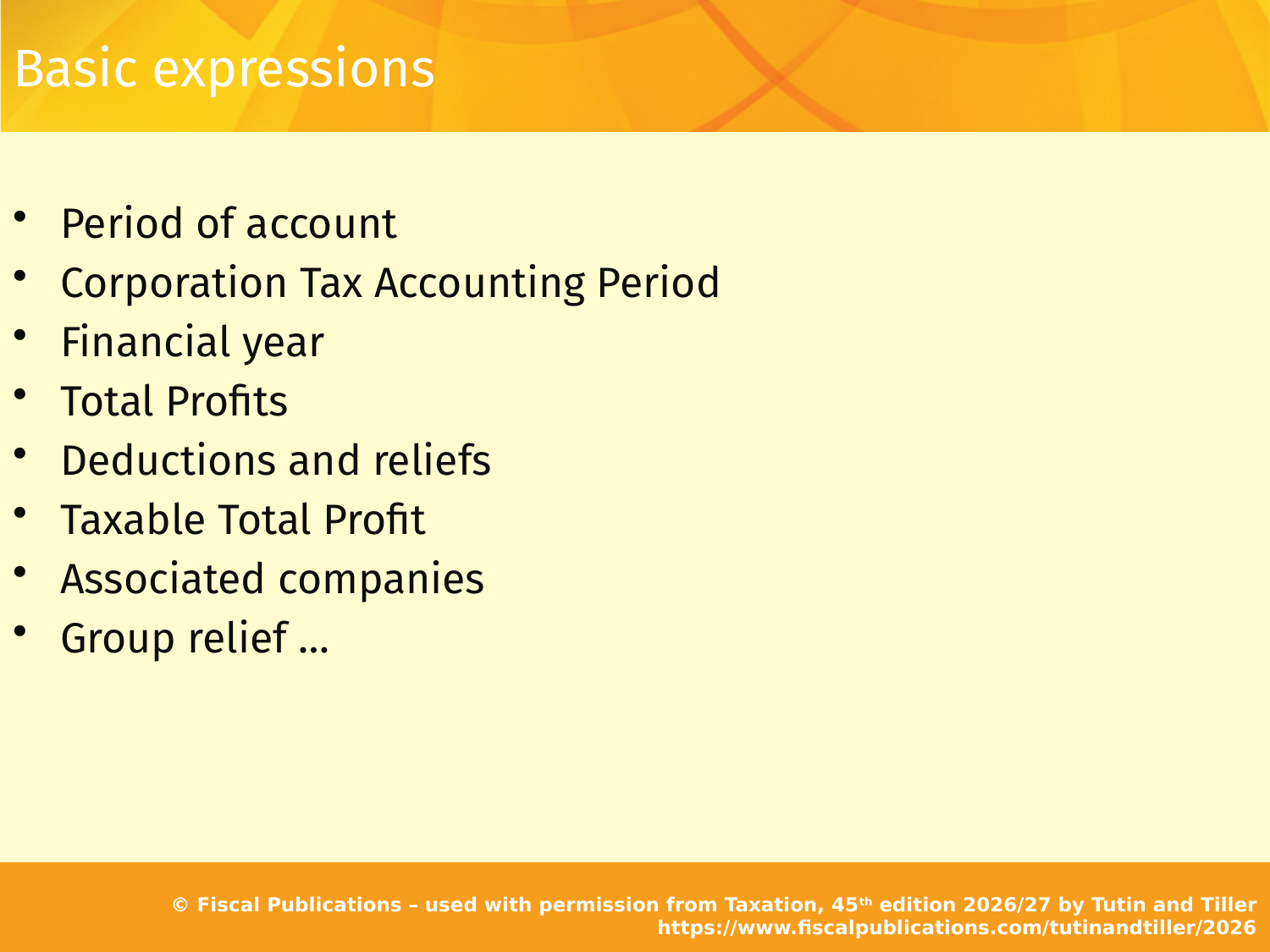

# Basic expressions

Period of account
Corporation Tax Accounting Period
Financial year
Total Profits
Deductions and reliefs
Taxable Total Profit
Associated companies
Group relief …